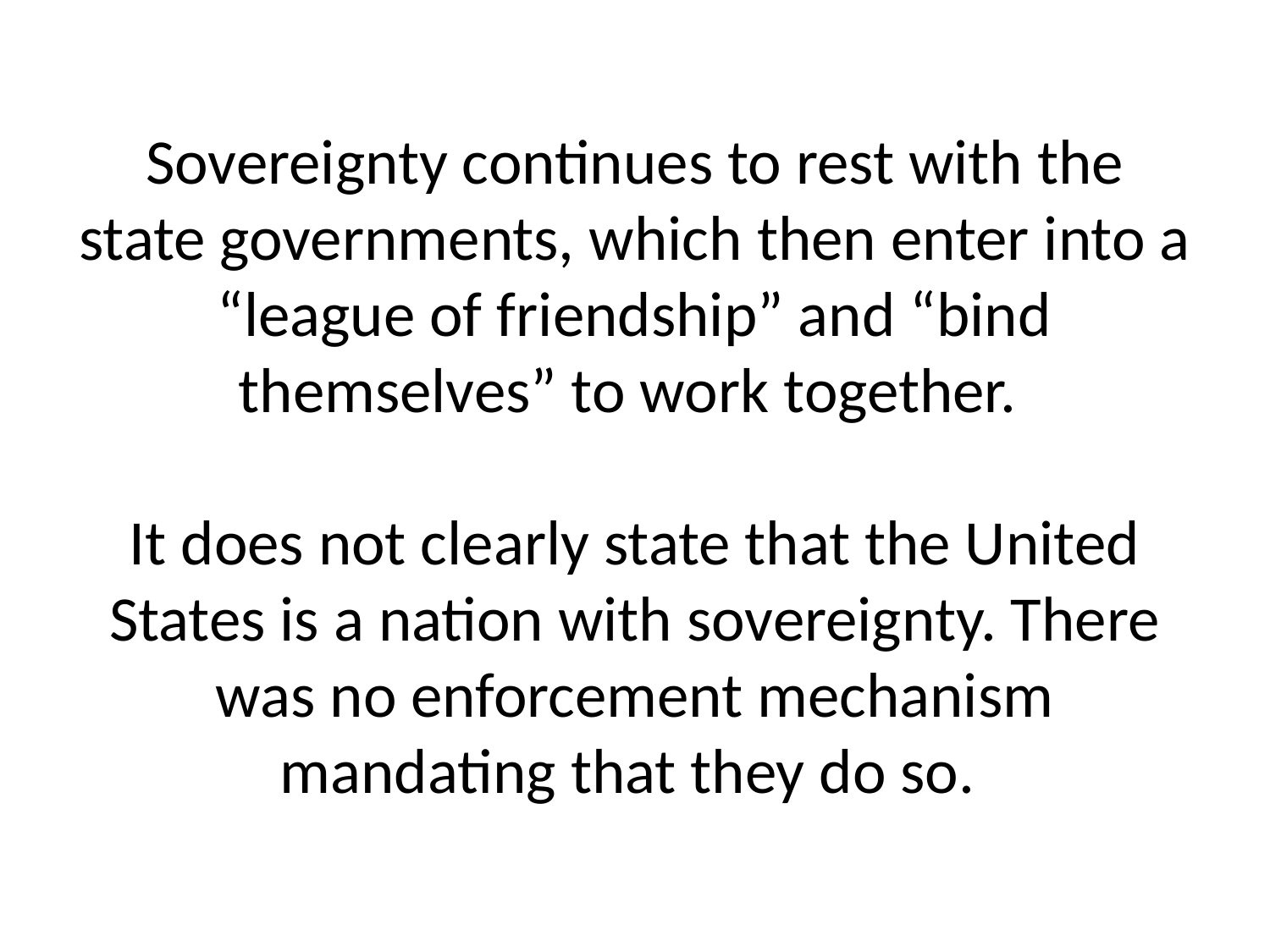

# Sovereignty continues to rest with the state governments, which then enter into a “league of friendship” and “bind themselves” to work together. It does not clearly state that the United States is a nation with sovereignty. There was no enforcement mechanism mandating that they do so.